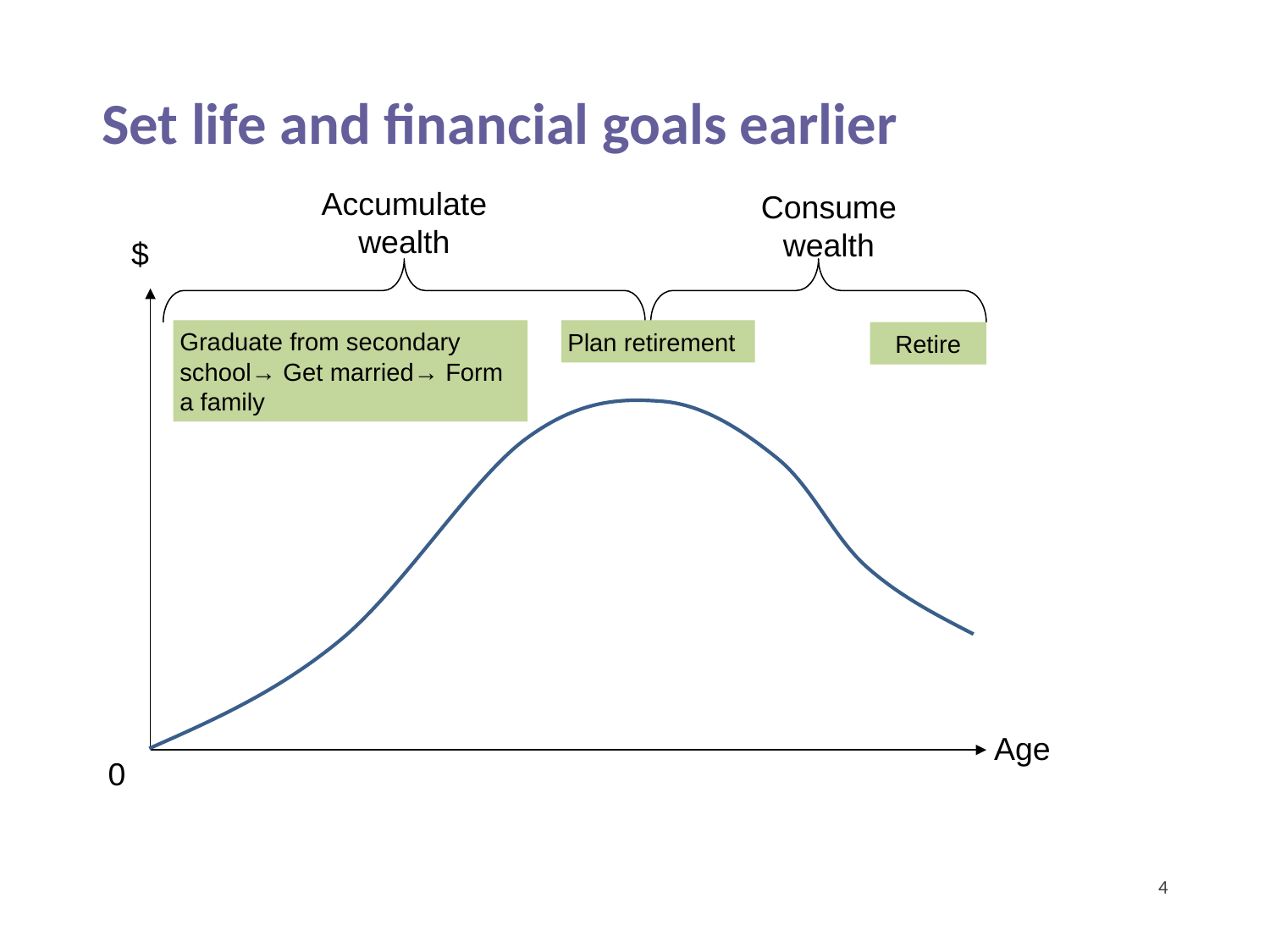

Set life and financial goals earlier

Accumulate
wealth
Consume wealth
$

Age
0

Graduate from secondary school→ Get married→ Form a family
Plan retirement
Retire
4